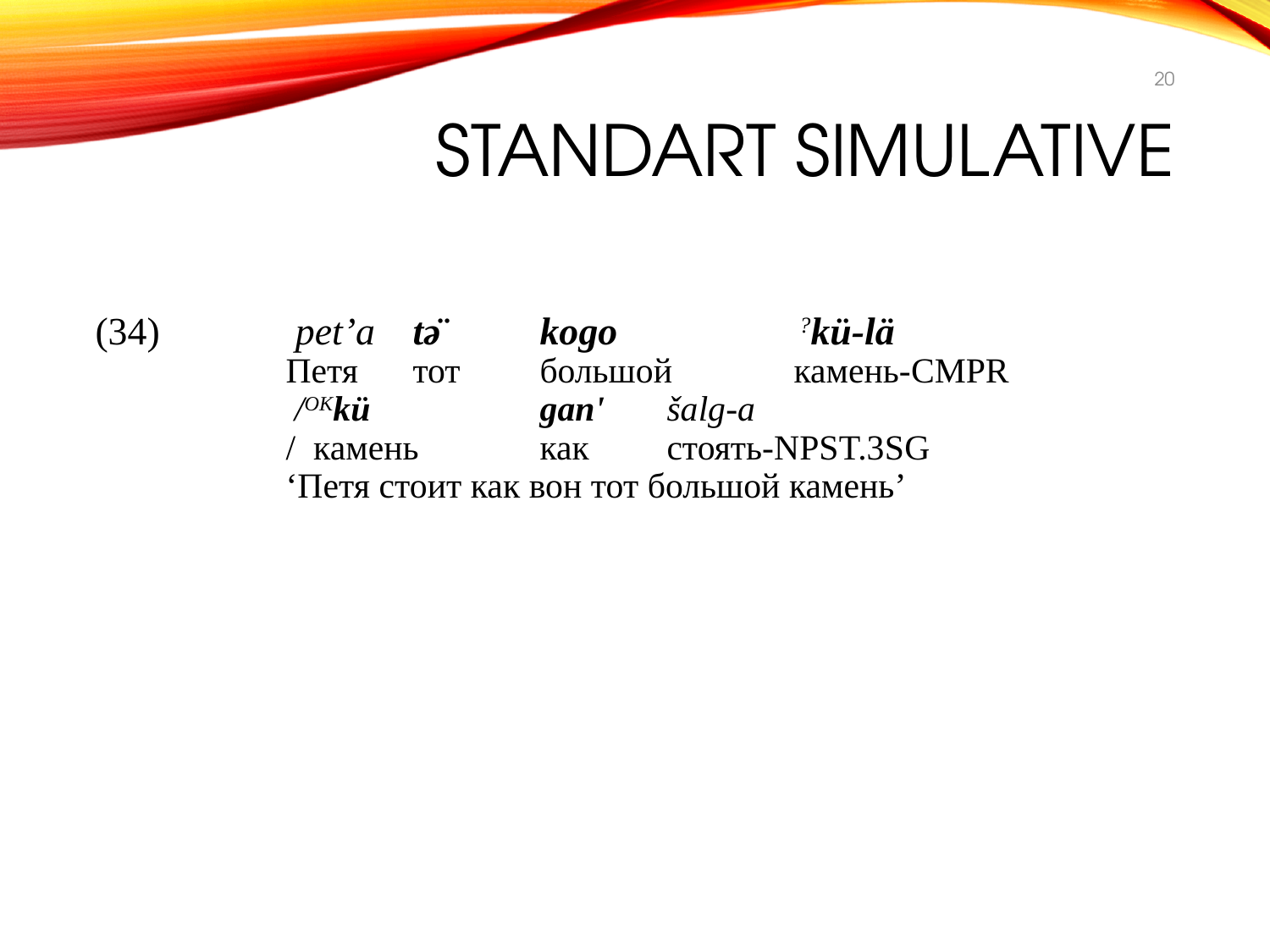

20
# Standart simulative
 	 pet’a 	tə̈ 	kogo 		 ?kü-lä
	Петя 	тот 	большой 	камень-cmpr
	 /OKkü 		gan' 	šalg-a
	/  камень 	как 	стоять-npst.3sg
	‘Петя стоит как вон тот большой камень’